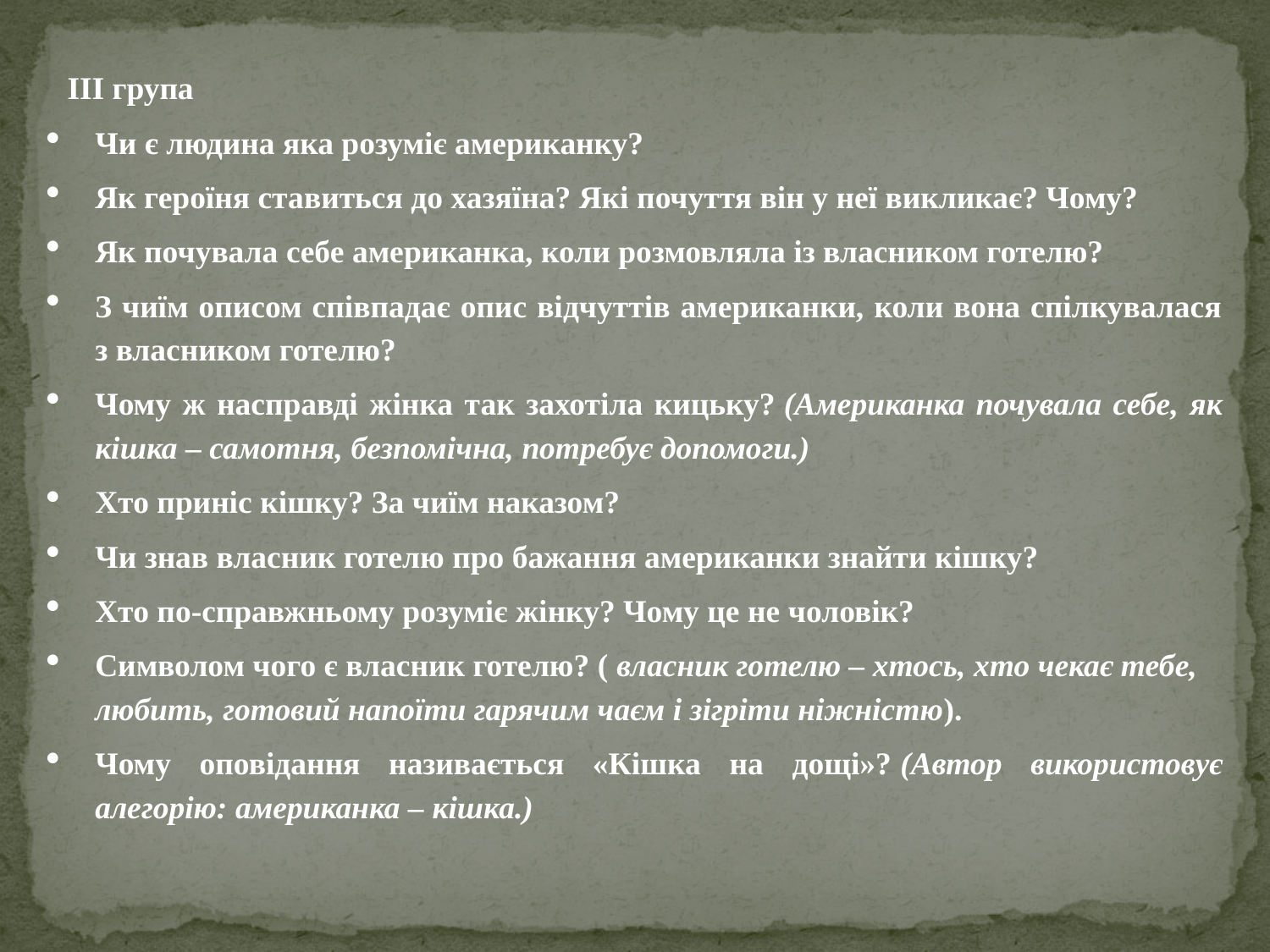

ІІІ група
Чи є людина яка розуміє американку?
Як героїня ставиться до хазяїна? Які почуття він у неї викликає? Чому?
Як почувала себе американка, коли розмовляла із власником готелю?
З чиїм описом співпадає опис відчуттів американки, коли вона спілкувалася з власником готелю?
Чому ж насправді жінка так захотіла кицьку? (Американка почувала себе, як кішка – самотня, безпомічна, потребує допомоги.)
Хто приніс кішку? За чиїм наказом?
Чи знав власник готелю про бажання американки знайти кішку?
Хто по-справжньому розуміє жінку? Чому це не чоловік?
Символом чого є власник готелю? ( власник готелю – хтось, хто чекає тебе, любить, готовий напоїти гарячим чаєм і зігріти ніжністю).
Чому оповідання називається «Кішка на дощі»? (Автор використовує алегорію: американка – кішка.)